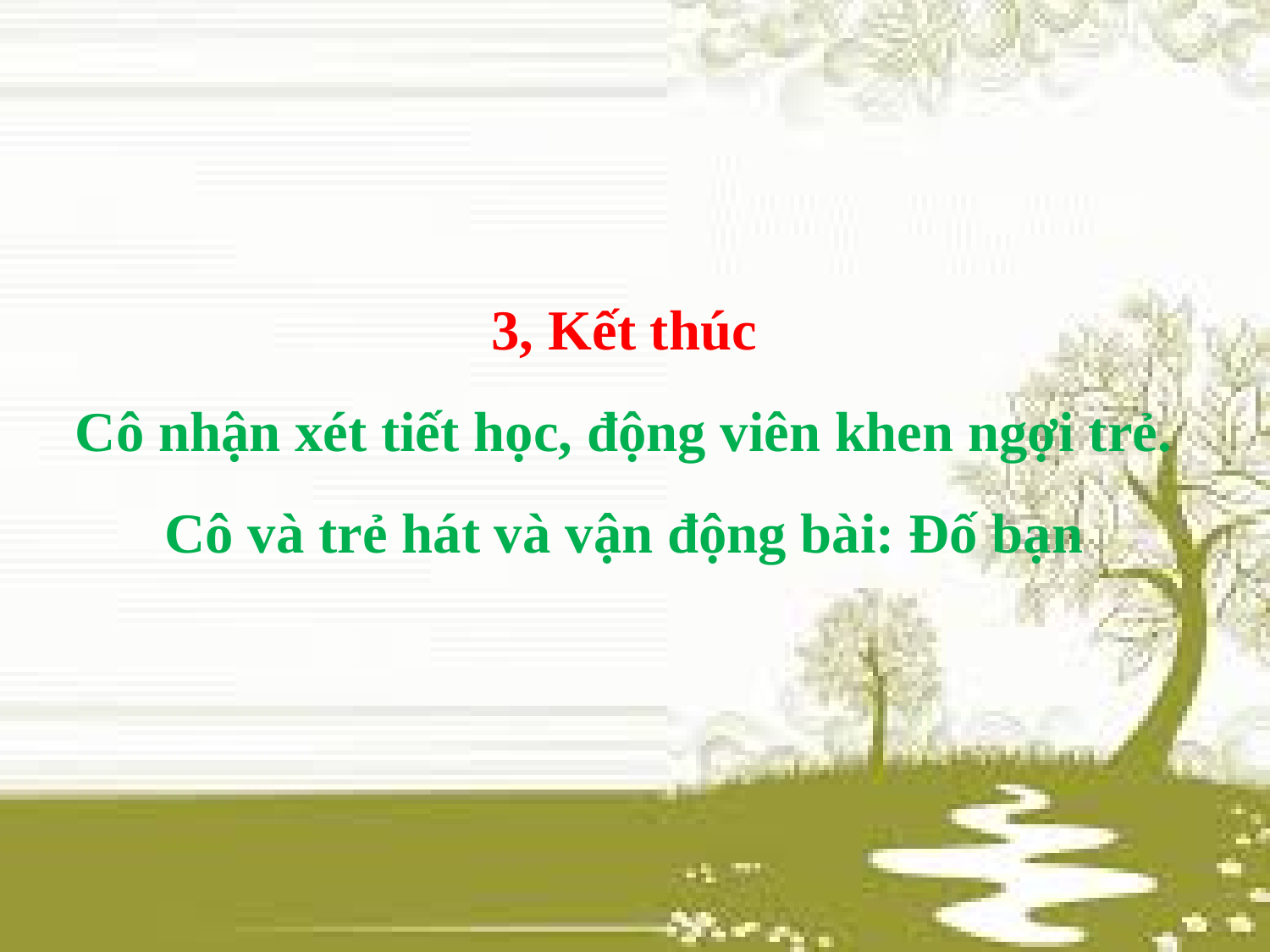

3, Kết thúc
Cô nhận xét tiết học, động viên khen ngợi trẻ.
Cô và trẻ hát và vận động bài: Đố bạn